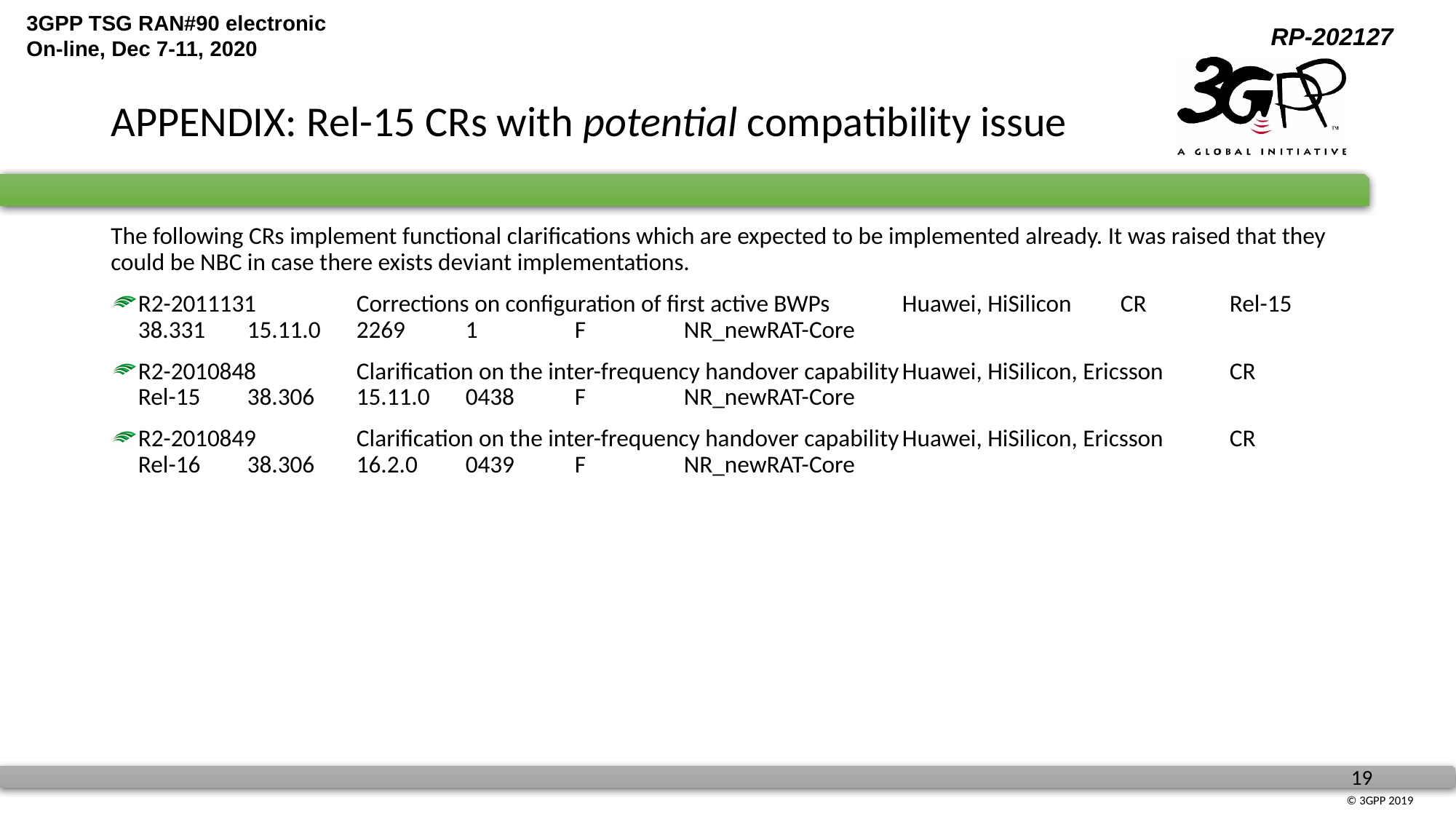

# APPENDIX: Rel-15 CRs with potential compatibility issue
The following CRs implement functional clarifications which are expected to be implemented already. It was raised that they could be NBC in case there exists deviant implementations.
R2-2011131	Corrections on configuration of first active BWPs	Huawei, HiSilicon	CR	Rel-15	38.331	15.11.0	2269	1	F	NR_newRAT-Core
R2-2010848	Clarification on the inter-frequency handover capability	Huawei, HiSilicon, Ericsson	CR	Rel-15	38.306	15.11.0	0438	F	NR_newRAT-Core
R2-2010849	Clarification on the inter-frequency handover capability	Huawei, HiSilicon, Ericsson	CR	Rel-16	38.306	16.2.0	0439	F	NR_newRAT-Core